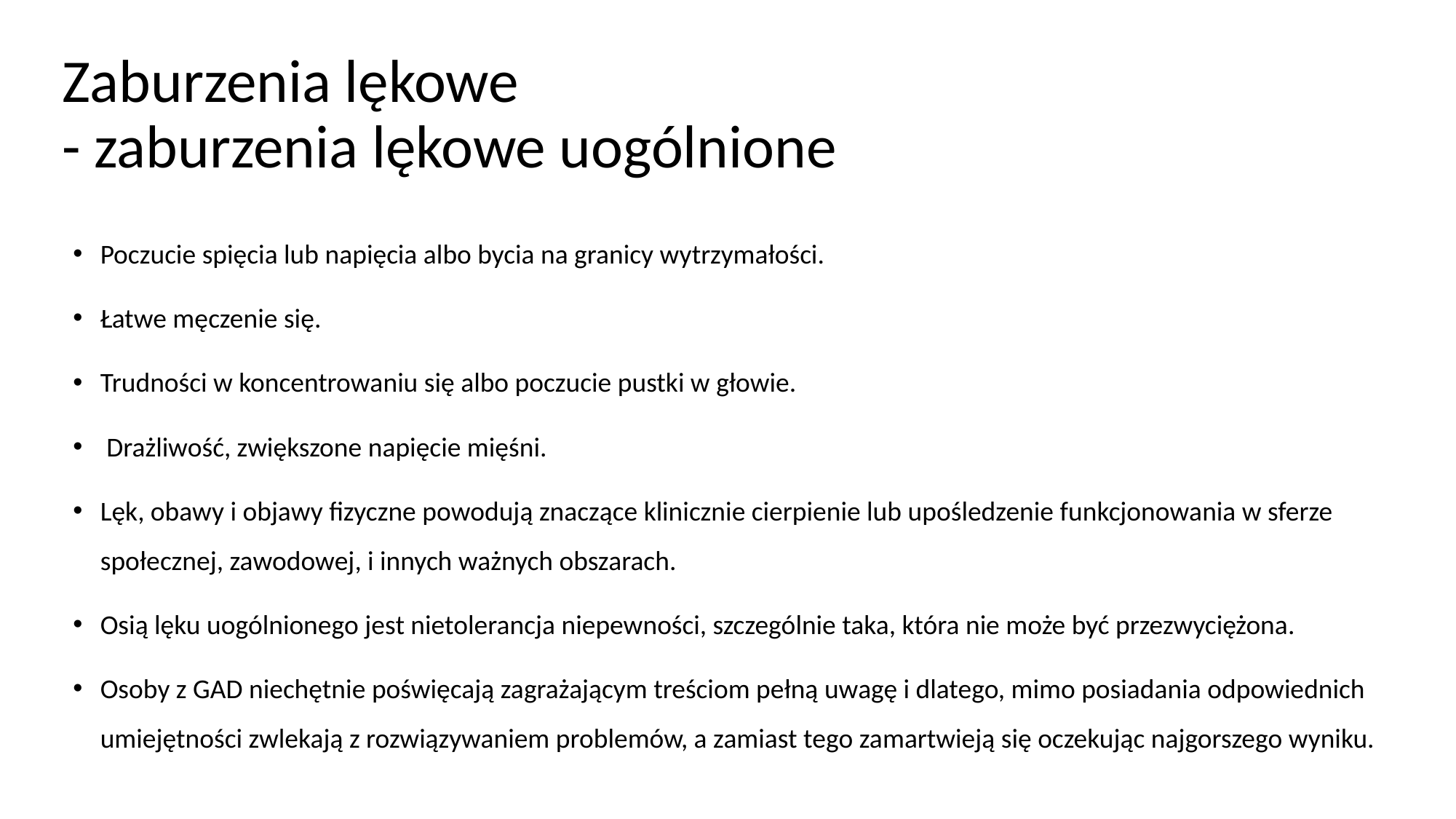

# Zaburzenia lękowe - zaburzenia lękowe uogólnione
Poczucie spięcia lub napięcia albo bycia na granicy wytrzymałości.
Łatwe męczenie się.
Trudności w koncentrowaniu się albo poczucie pustki w głowie.
 Drażliwość, zwiększone napięcie mięśni.
Lęk, obawy i objawy fizyczne powodują znaczące klinicznie cierpienie lub upośledzenie funkcjonowania w sferze społecznej, zawodowej, i innych ważnych obszarach.
Osią lęku uogólnionego jest nietolerancja niepewności, szczególnie taka, która nie może być przezwyciężona.
Osoby z GAD niechętnie poświęcają zagrażającym treściom pełną uwagę i dlatego, mimo posiadania odpowiednich umiejętności zwlekają z rozwiązywaniem problemów, a zamiast tego zamartwieją się oczekując najgorszego wyniku.